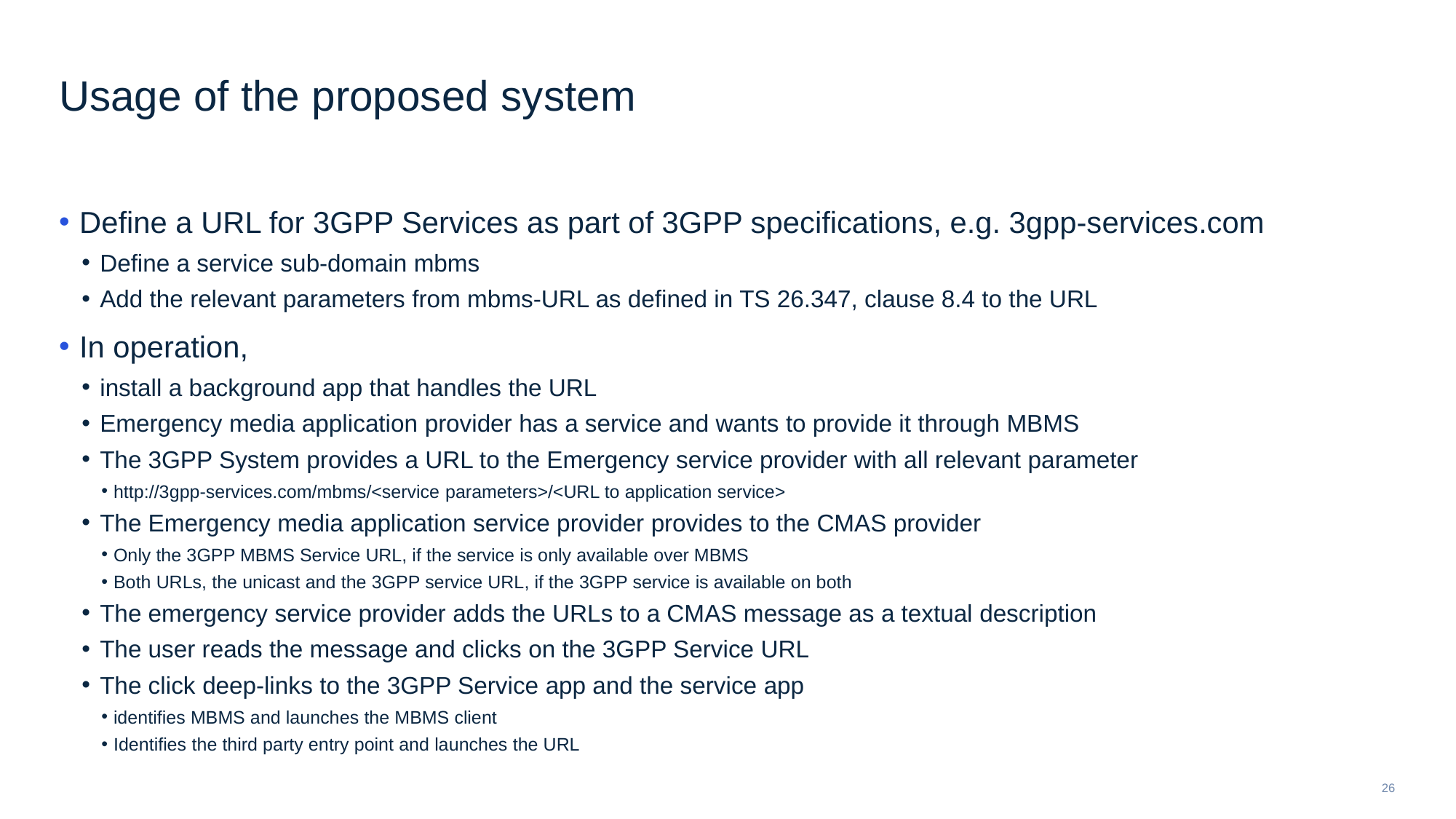

# Usage of the proposed system

Define a URL for 3GPP Services as part of 3GPP specifications, e.g. 3gpp-services.com
Define a service sub-domain mbms
Add the relevant parameters from mbms-URL as defined in TS 26.347, clause 8.4 to the URL
In operation,
install a background app that handles the URL
Emergency media application provider has a service and wants to provide it through MBMS
The 3GPP System provides a URL to the Emergency service provider with all relevant parameter
http://3gpp-services.com/mbms/<service parameters>/<URL to application service>
The Emergency media application service provider provides to the CMAS provider
Only the 3GPP MBMS Service URL, if the service is only available over MBMS
Both URLs, the unicast and the 3GPP service URL, if the 3GPP service is available on both
The emergency service provider adds the URLs to a CMAS message as a textual description
The user reads the message and clicks on the 3GPP Service URL
The click deep-links to the 3GPP Service app and the service app
identifies MBMS and launches the MBMS client
Identifies the third party entry point and launches the URL